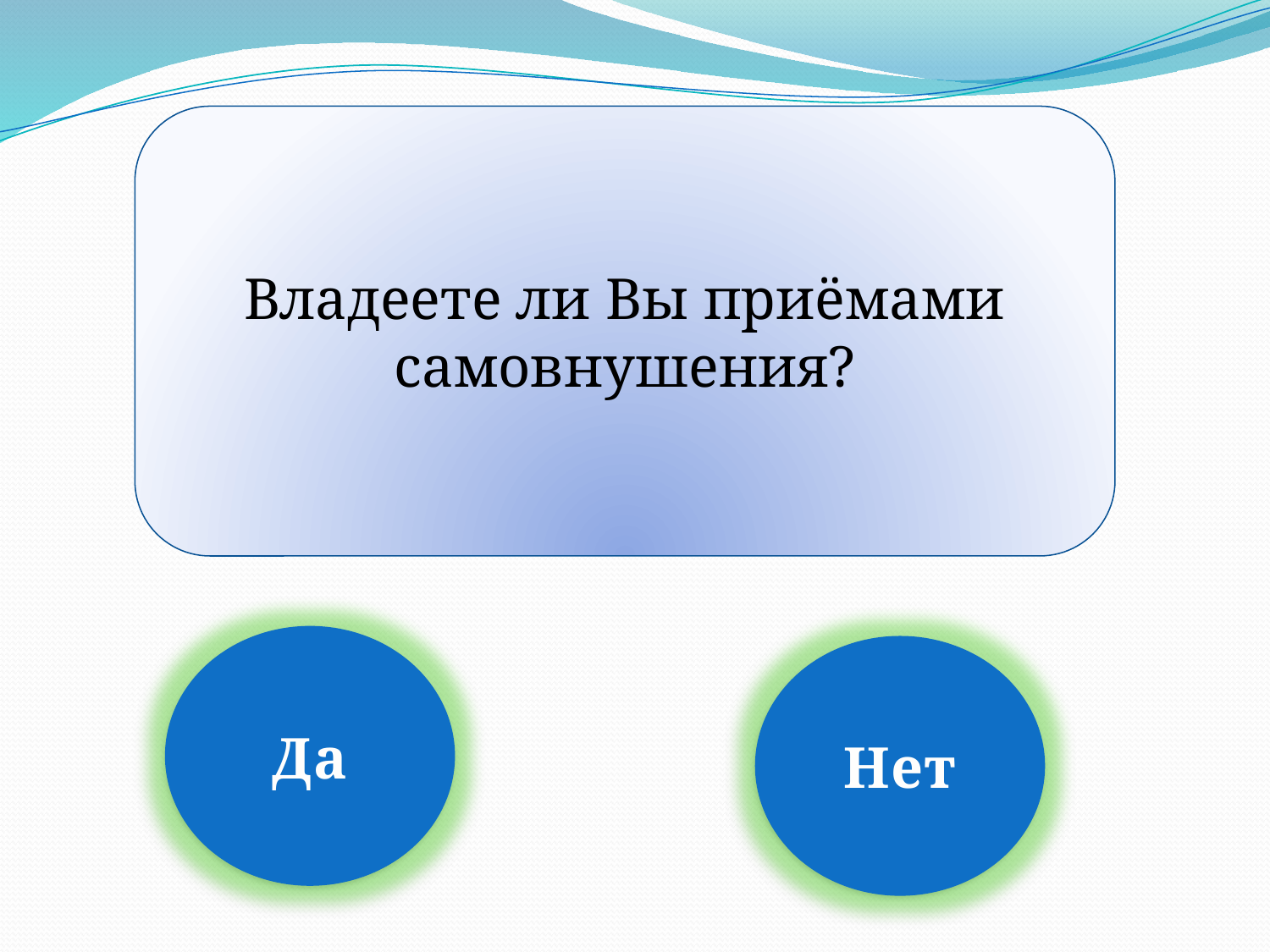

Владеете ли Вы приёмами самовнушения?
Да
Нет